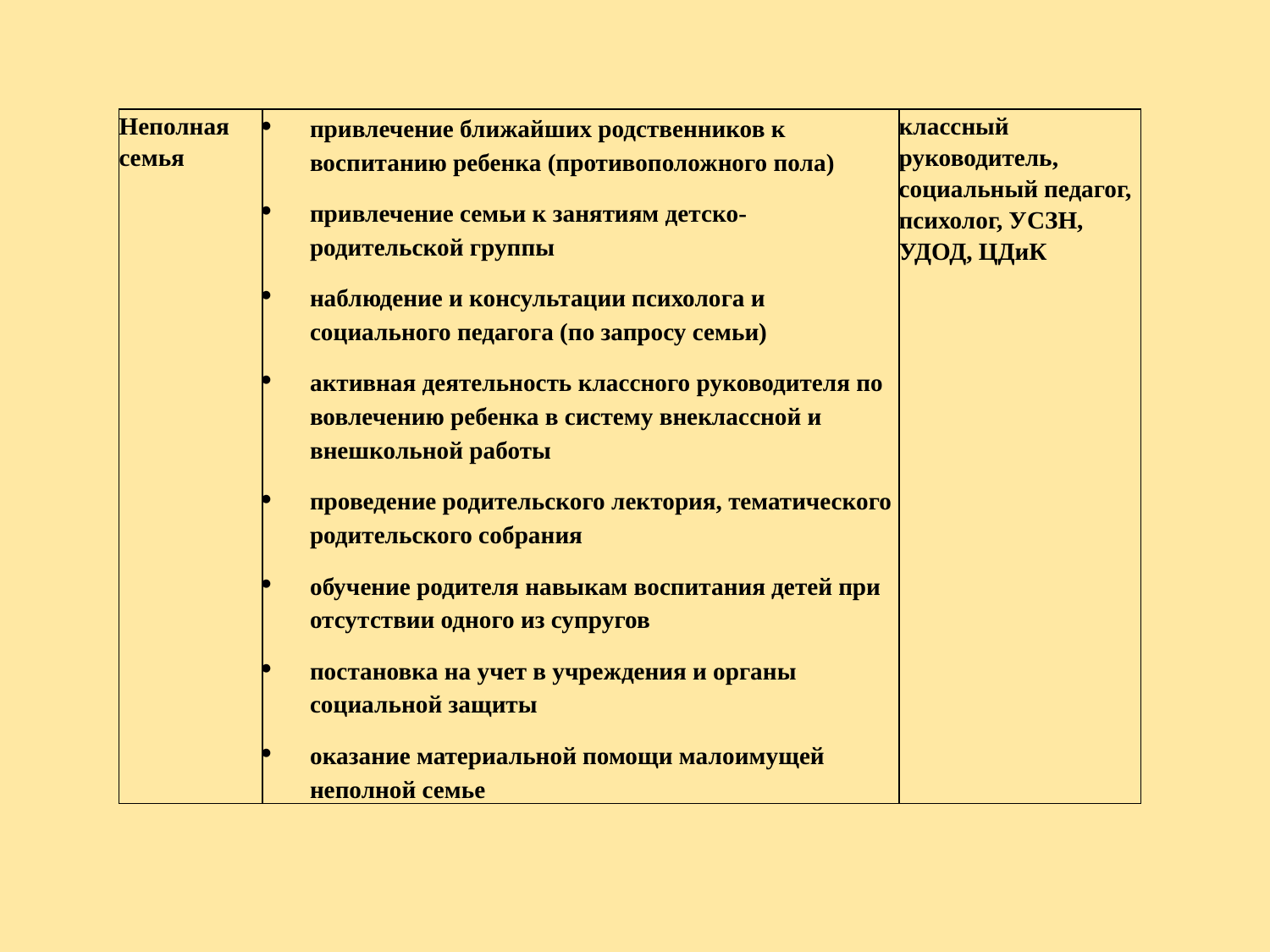

| Неполная семья | привлечение ближайших родственников к воспитанию ребенка (противоположного пола) привлечение семьи к занятиям детско-родительской группы наблюдение и консультации психолога и социального педагога (по запросу семьи) активная деятельность классного руководителя по вовлечению ребенка в систему внеклассной и внешкольной работы проведение родительского лектория, тематического родительского собрания обучение родителя навыкам воспитания детей при отсутствии одного из супругов постановка на учет в учреждения и органы социальной защиты оказание материальной помощи малоимущей неполной семье | классный руководитель, социальный педагог, психолог, УСЗН, УДОД, ЦДиК |
| --- | --- | --- |